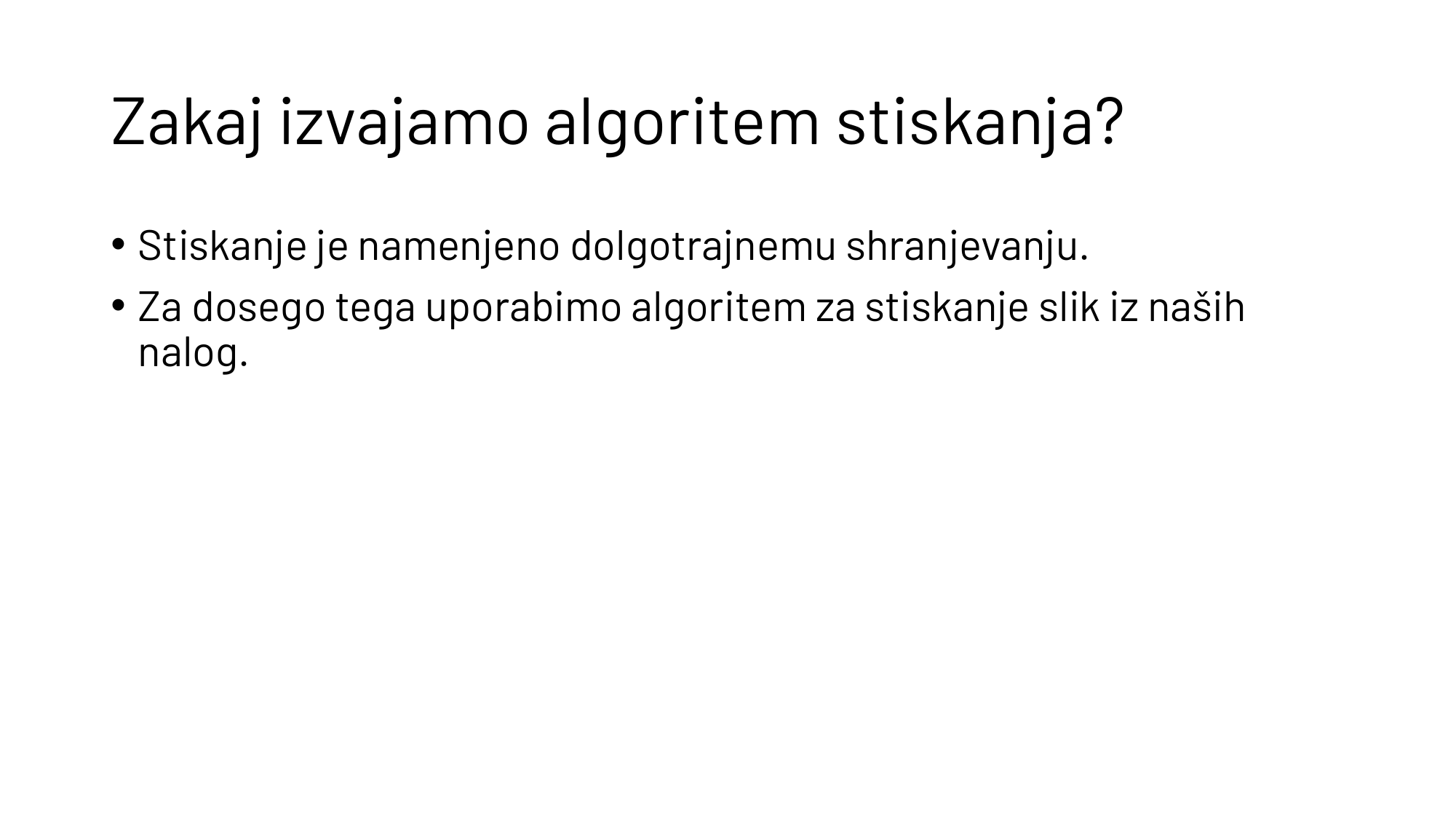

# Zakaj izvajamo algoritem stiskanja?
Stiskanje je namenjeno dolgotrajnemu shranjevanju.
Za dosego tega uporabimo algoritem za stiskanje slik iz naših nalog.